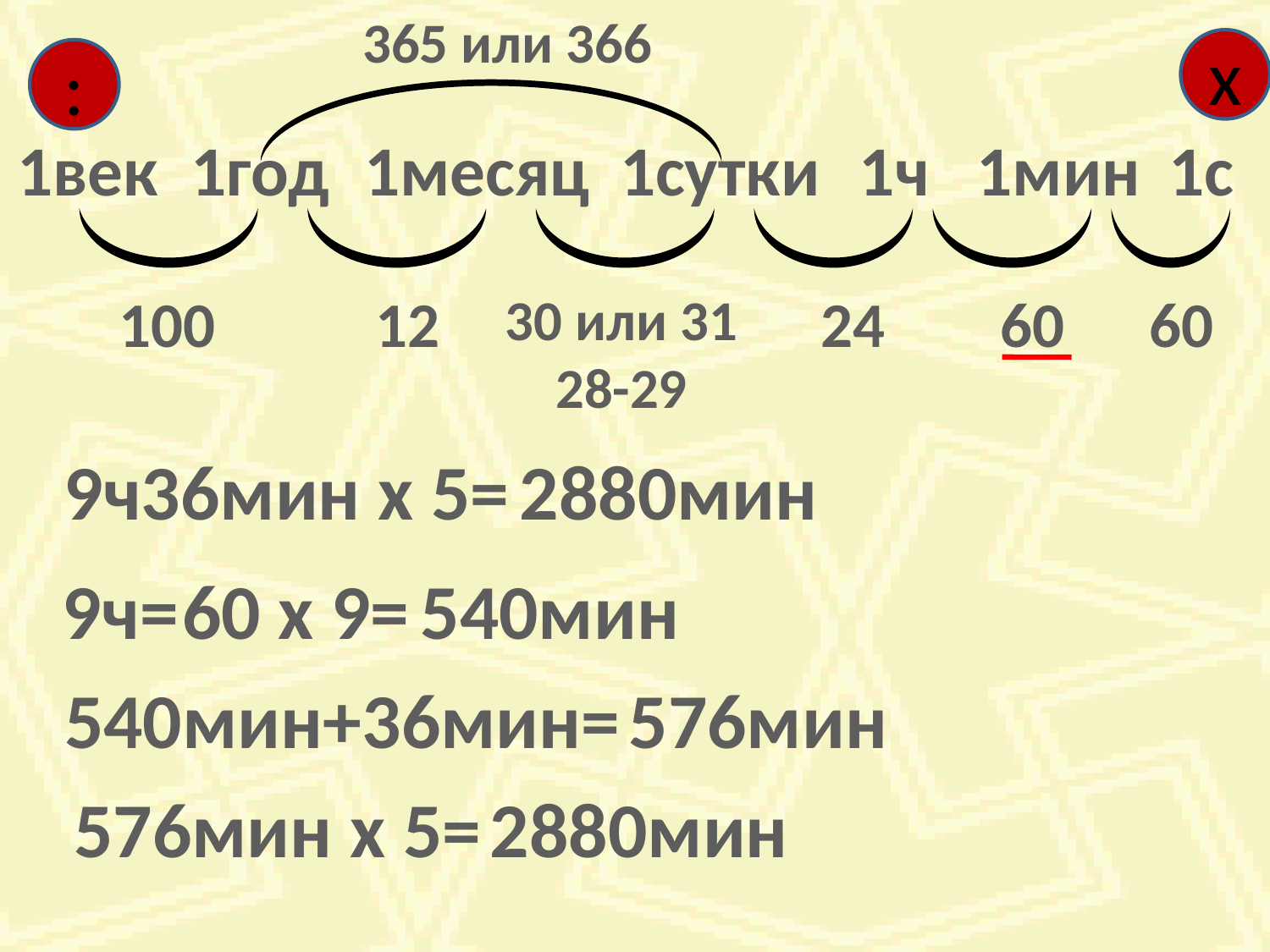

365 или 366

х
:
1век
1год
1месяц
1сутки
1ч
1мин
1с

100
12
30 или 31
28-29
24
60
60
9ч36мин х 5=
2880мин
9ч=
60 х 9=
540мин
540мин+36мин=
576мин
576мин х 5=
2880мин